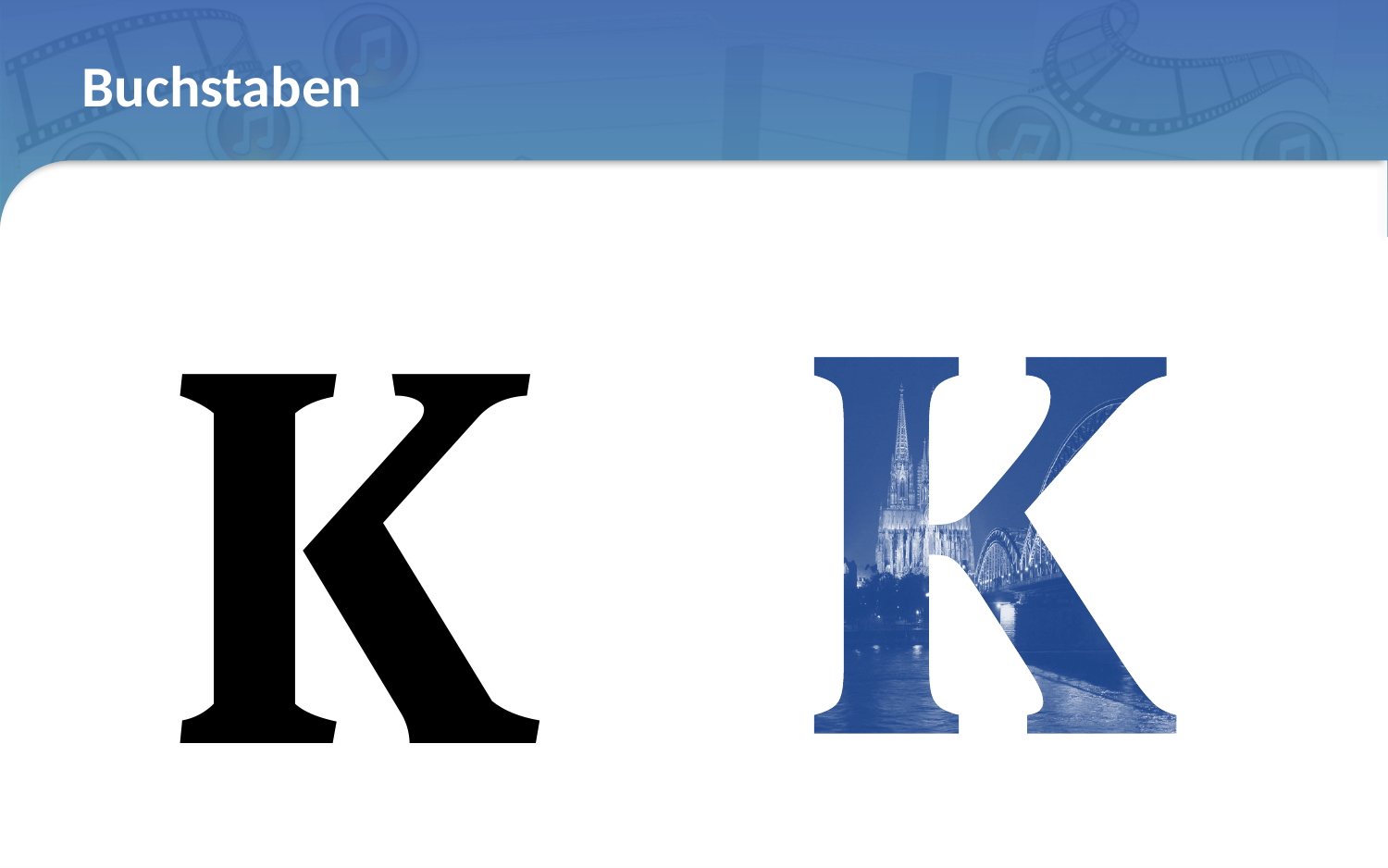

# Buchstaben
K
… mit WordArt erstellt
… aus dem Formen-Baukasten